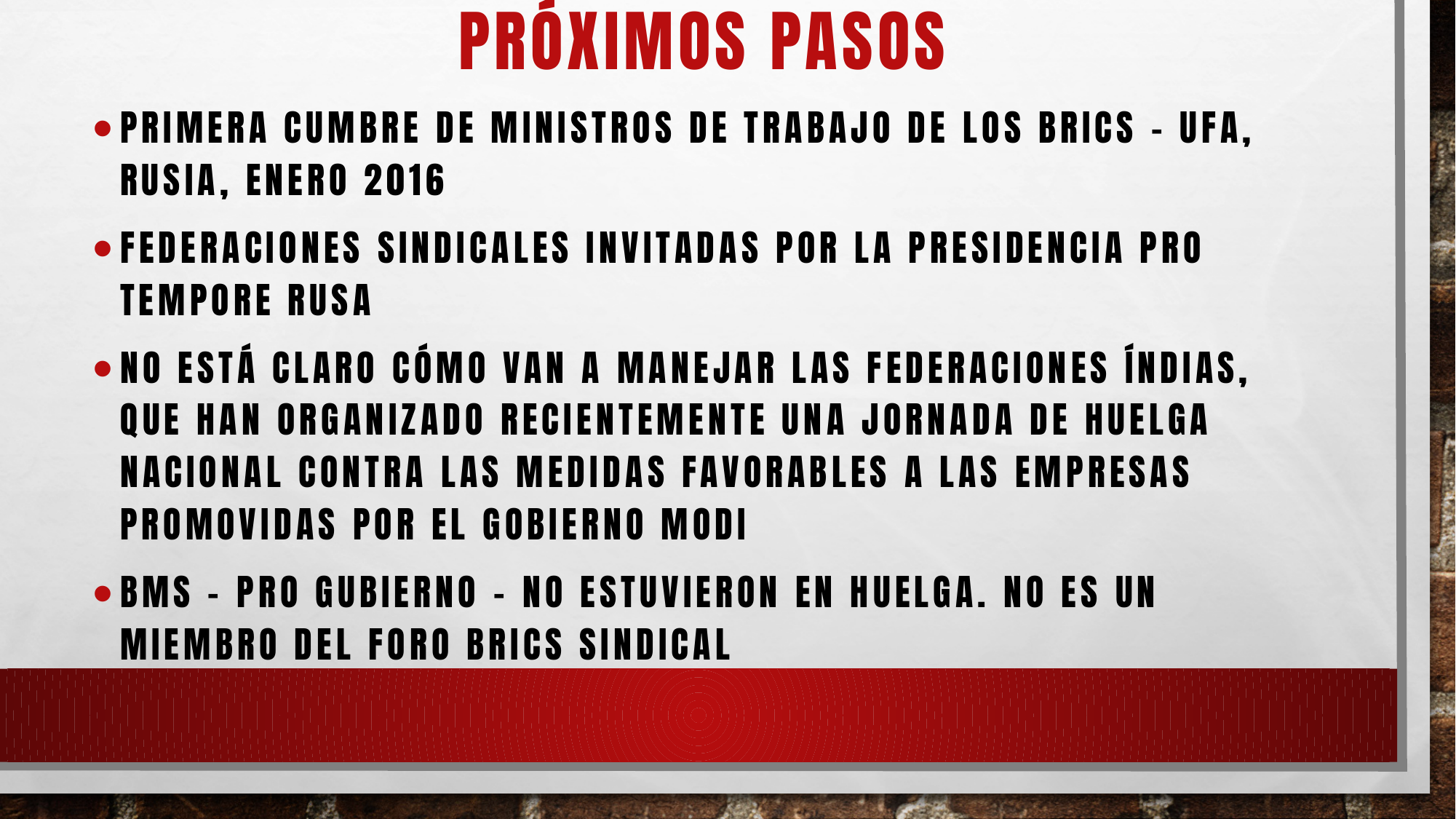

# PRÓXIMOS PASOS
Primera Cumbre de Ministros de Trabajo DE LOS bricS - Ufa, Rusia, enero 2016
Federaciones sindicales invitadas por LA Presidencia Pro Tempore RUSA
No está claro cómo van a manejar las federaciones ÍNDIAS, que HAN organizADO recientemente una jornada de huelga nacional contra las medidas favorables a las empresas PROMOVIDAS por el gobierno Modi
Bms - pro gUBIERNO - no ESTUVIERON EN HUELGA. No es un miembro del foro BRICS sindical